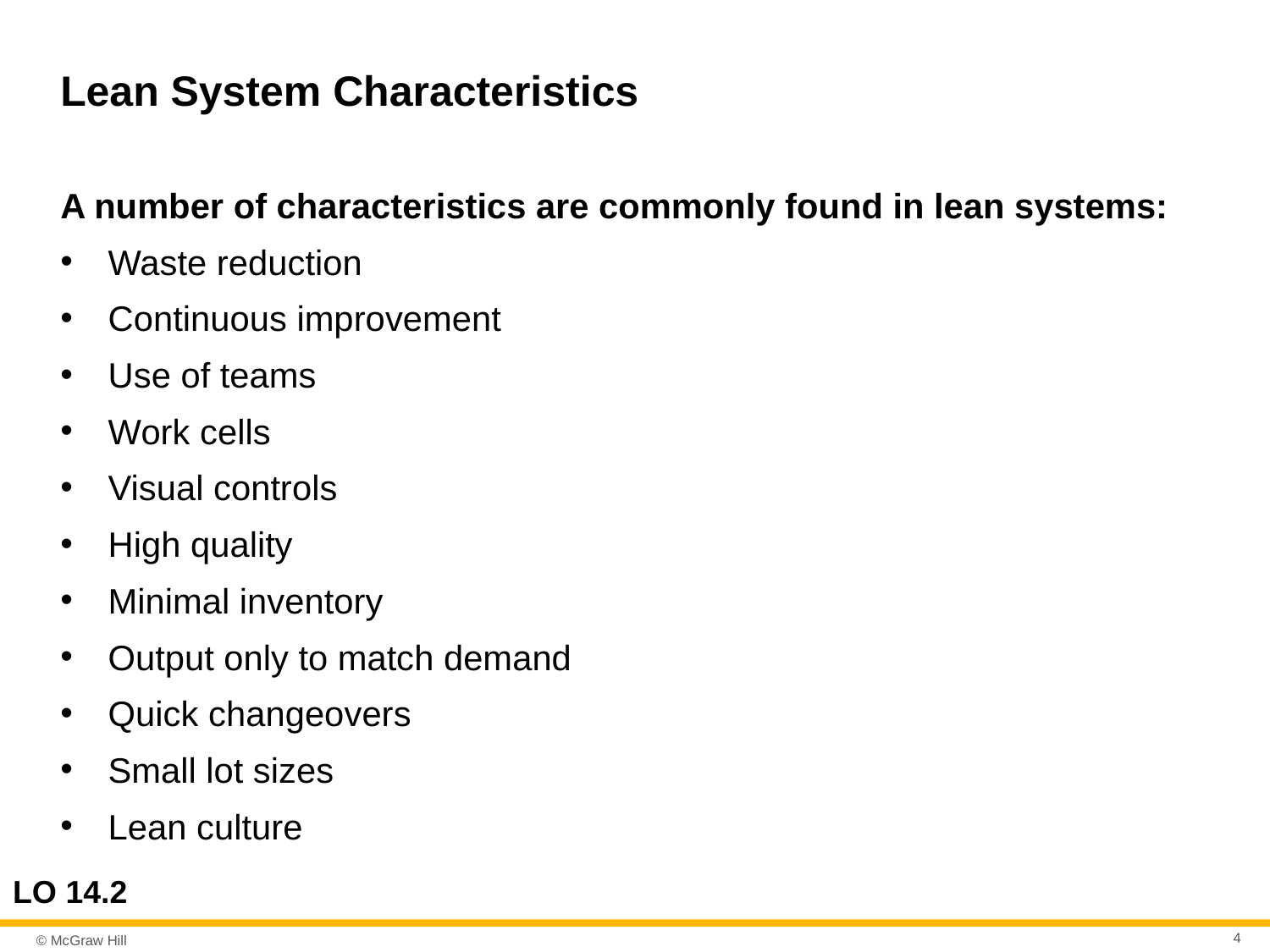

# Lean System Characteristics
A number of characteristics are commonly found in lean systems:
Waste reduction
Continuous improvement
Use of teams
Work cells
Visual controls
High quality
Minimal inventory
Output only to match demand
Quick changeovers
Small lot sizes
Lean culture
LO 14.2